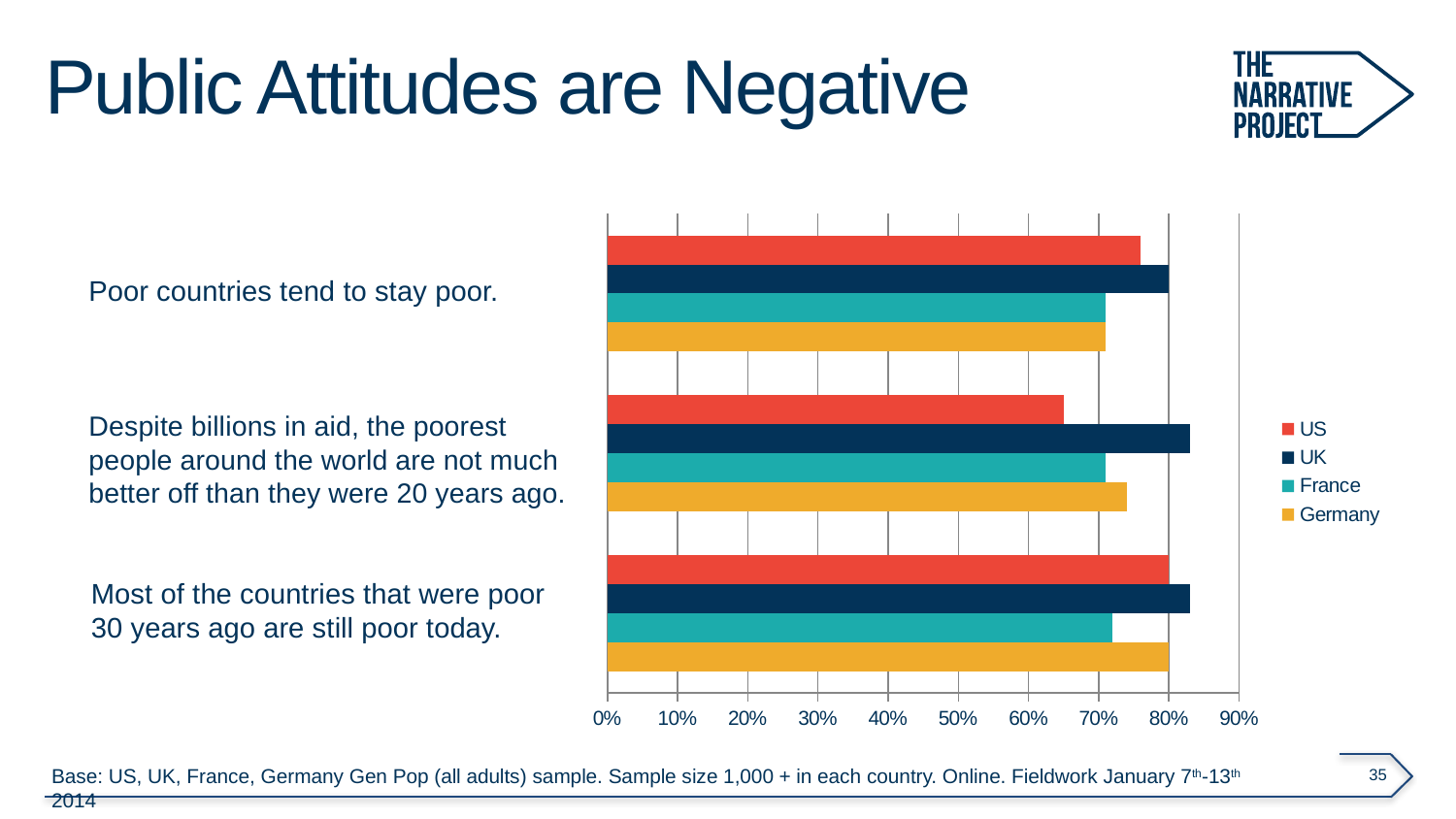

# Public Attitudes are Negative

### Chart

| Category | Germany | France | UK | US |
|---|---|---|---|---|
| Most of the countries that were poor 30 years ago are still poor today. | 0.8 | 0.72 | 0.83 | 0.8 |
| Despite billions in aid, the poorest people around the world are not much better off than they were 20 years ago. | 0.74 | 0.71 | 0.83 | 0.65 |
| Poor countries tend to stay poor. | 0.71 | 0.71 | 0.8 | 0.76 |
Poor countries tend to stay poor.
Despite billions in aid, the poorest people around the world are not much better off than they were 20 years ago.
Most of the countries that were poor 30 years ago are still poor today.
35
Base: US, UK, France, Germany Gen Pop (all adults) sample. Sample size 1,000 + in each country. Online. Fieldwork January 7th-13th 2014